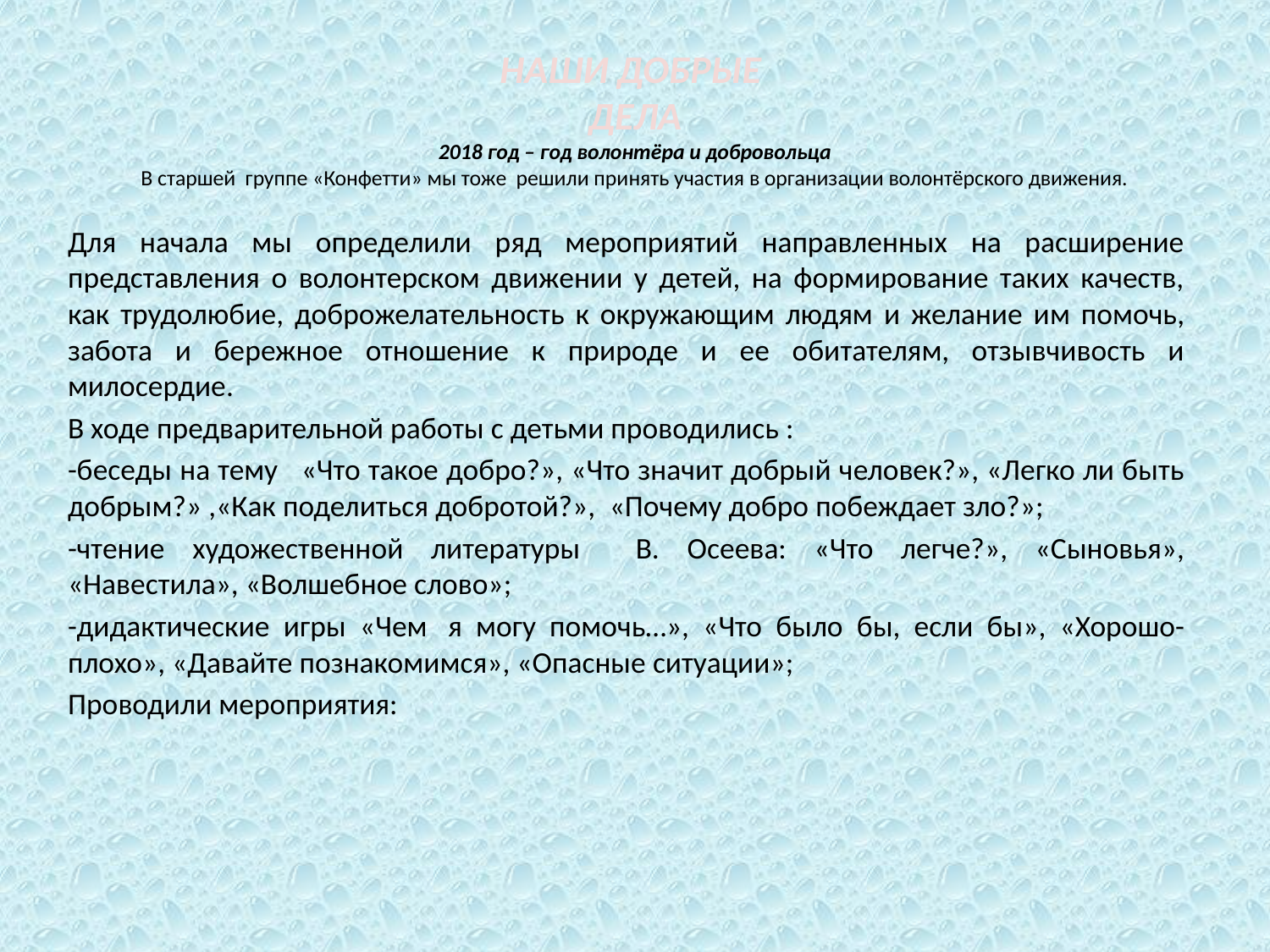

# НАШИ ДОБРЫЕ ДЕЛА 2018 год – год волонтёра и добровольца В старшей  группе «Конфетти» мы тоже  решили принять участия в организации волонтёрского движения.
Для начала мы определили ряд мероприятий направленных на расширение представления о волонтерском движении у детей, на формирование таких качеств, как трудолюбие, доброжелательность к окружающим людям и желание им помочь, забота и бережное отношение к природе и ее обитателям, отзывчивость и милосердие.
В ходе предварительной работы с детьми проводились :
-беседы на тему   «Что такое добро?», «Что значит добрый человек?», «Легко ли быть добрым?» ,«Как поделиться добротой?»,  «Почему добро побеждает зло?»;
-чтение художественной литературы  В. Осеева: «Что легче?», «Сыновья», «Навестила», «Волшебное слово»;
-дидактические игры «Чем  я могу помочь…», «Что было бы, если бы», «Хорошо-плохо», «Давайте познакомимся», «Опасные ситуации»;
Проводили мероприятия: